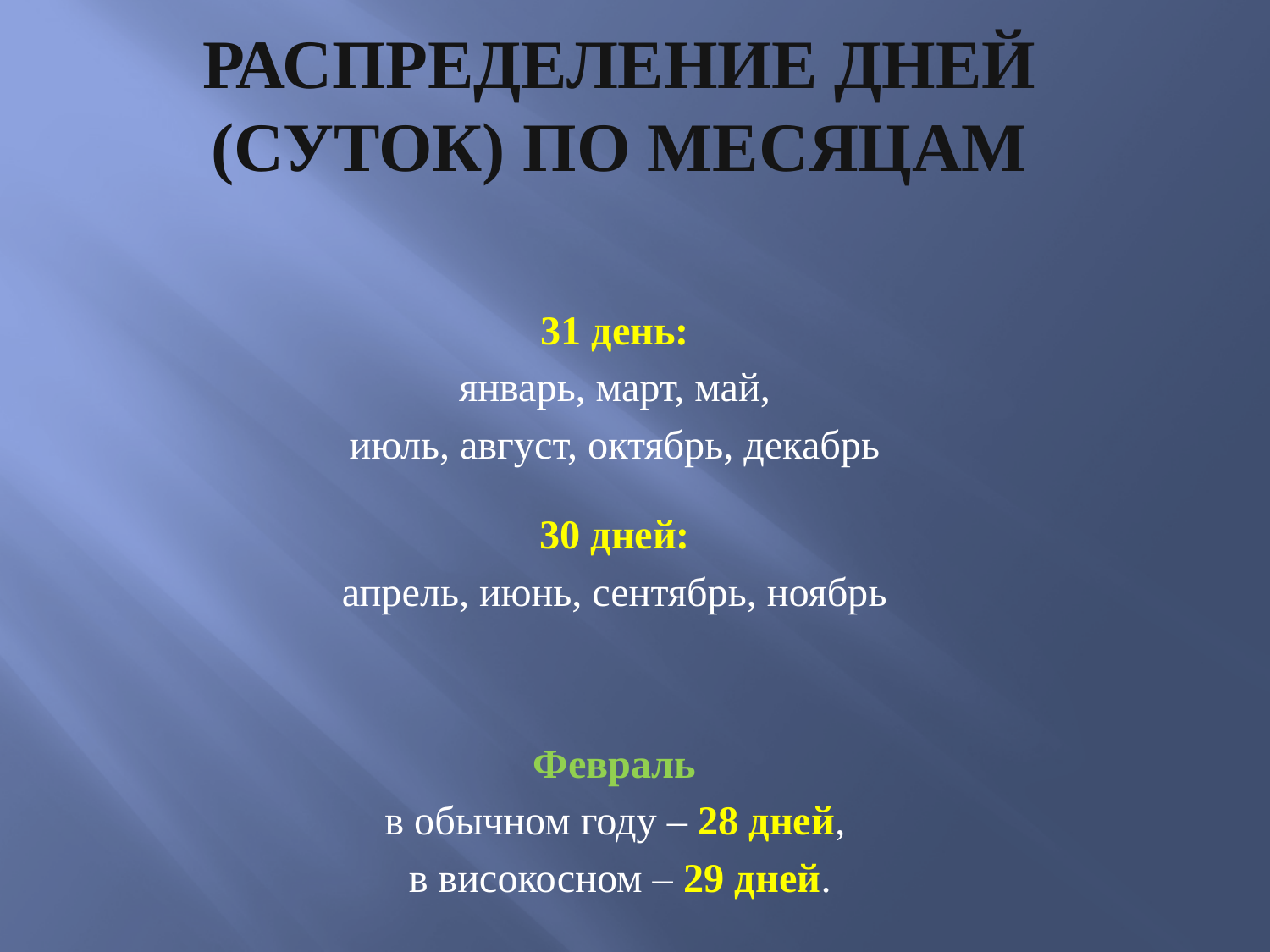

# Распределение дней (суток) по месяцам
31 день:
январь, март, май,
июль, август, октябрь, декабрь

30 дней:
апрель, июнь, сентябрь, ноябрь

Февраль
в обычном году – 28 дней,
 в високосном – 29 дней.